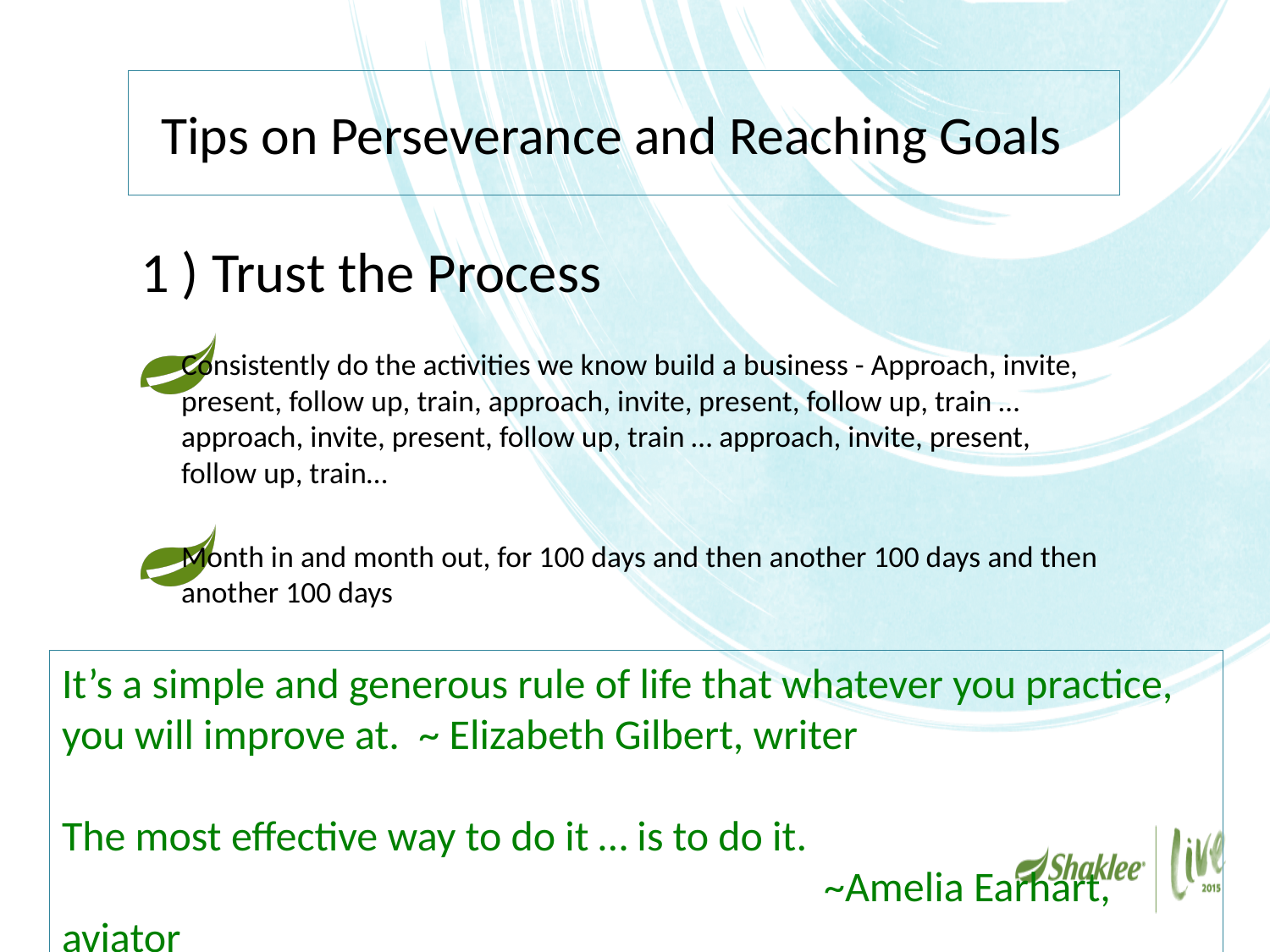

# Tips on Perseverance and Reaching Goals
1 ) Trust the Process

Consistently do the activities we know build a business - Approach, invite, present, follow up, train, approach, invite, present, follow up, train … approach, invite, present, follow up, train … approach, invite, present, follow up, train…

Month in and month out, for 100 days and then another 100 days and then another 100 days

It’s a simple and generous rule of life that whatever you practice, you will improve at.  ~ Elizabeth Gilbert, writer

The most effective way to do it … is to do it.
						~Amelia Earhart, aviator